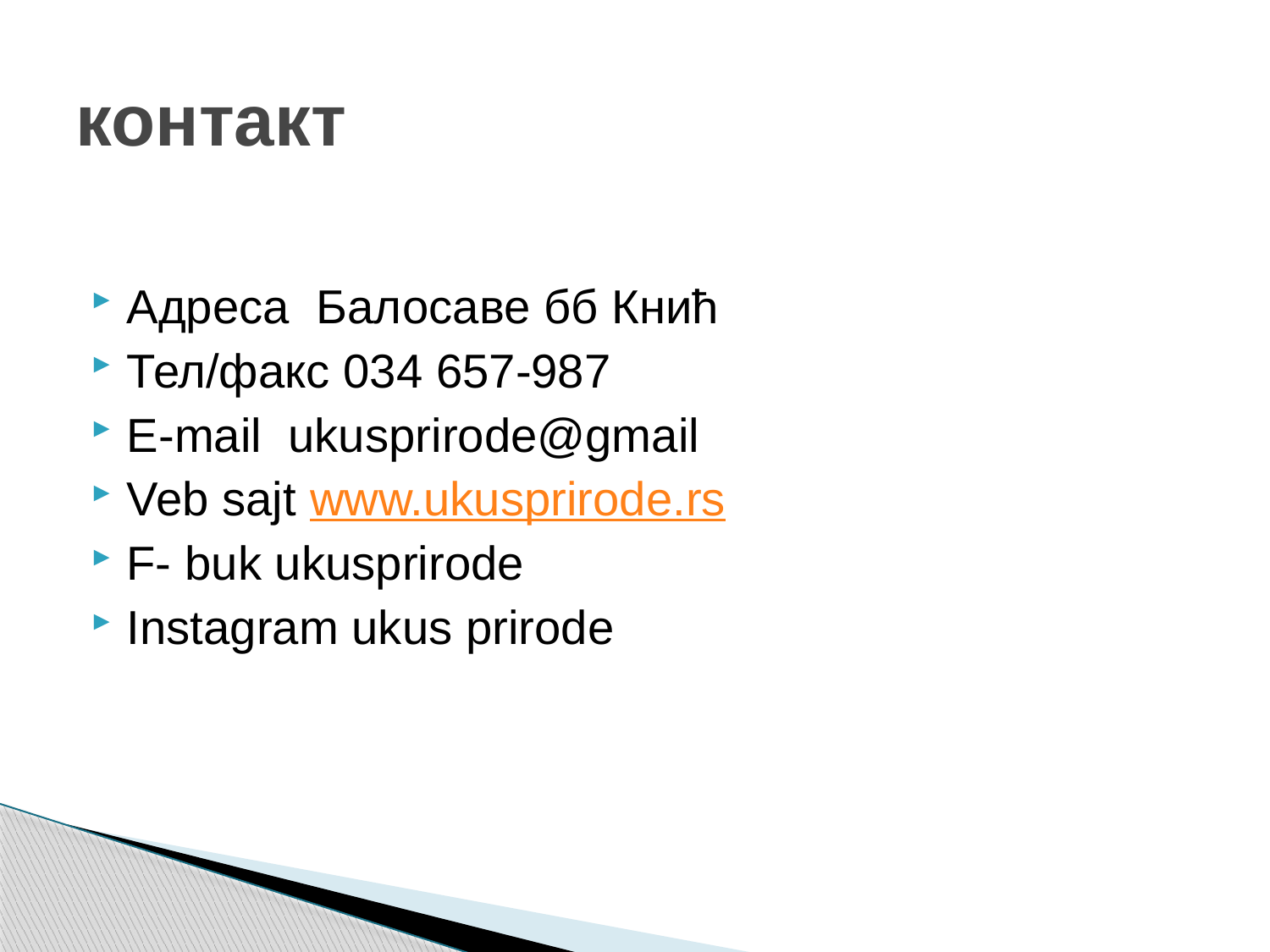

# контакт

Адреса  Балосаве бб Кнић
Тел/факс 034 657-987
Е-mail  ukusprirode@gmail
Veb sajt www.ukusprirode.rs
F- buk ukusprirode
Instagram ukus prirode